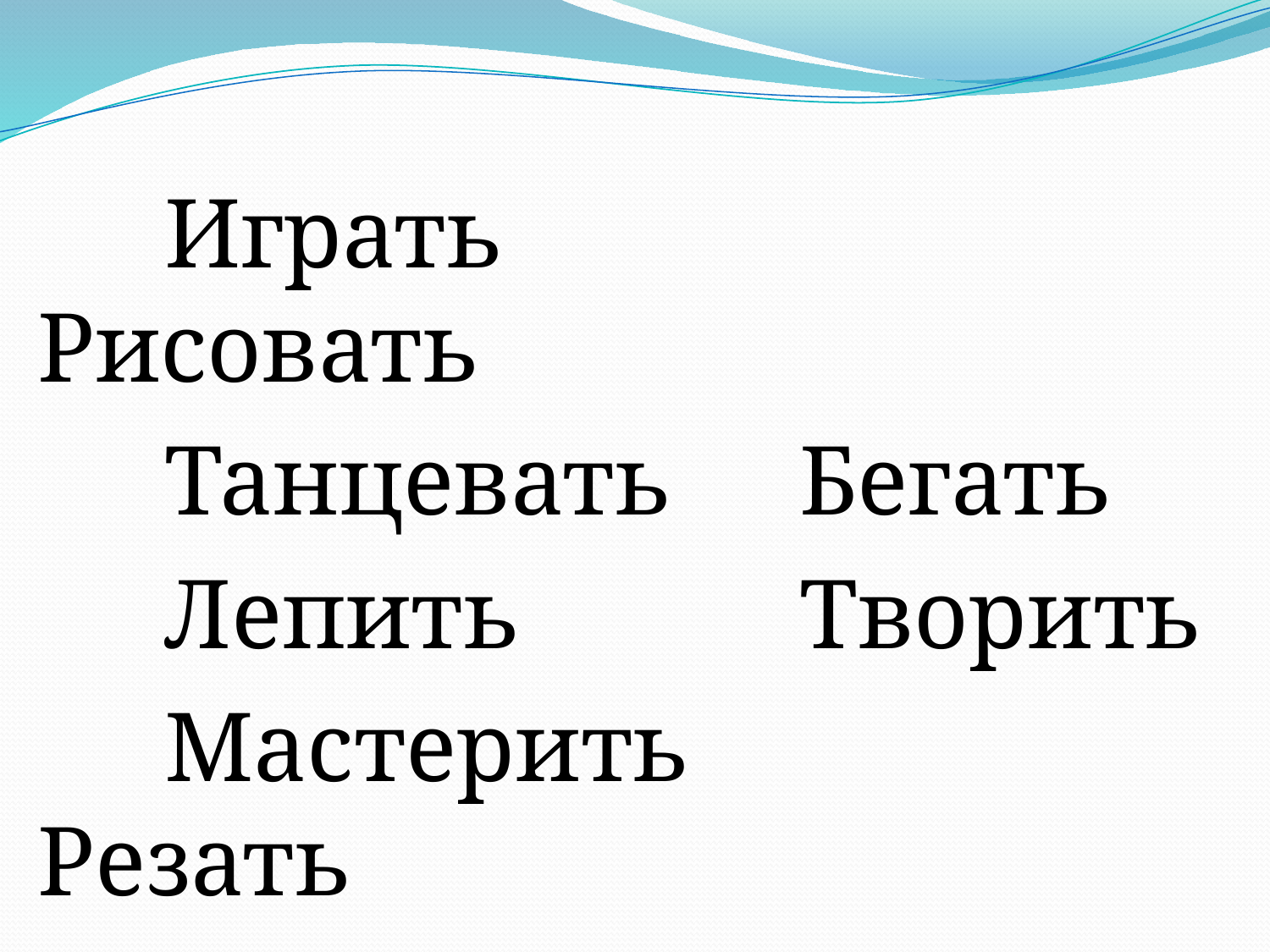

Играть			Рисовать
	Танцевать		Бегать
	Лепить			Творить
	Мастерить	 	Резать